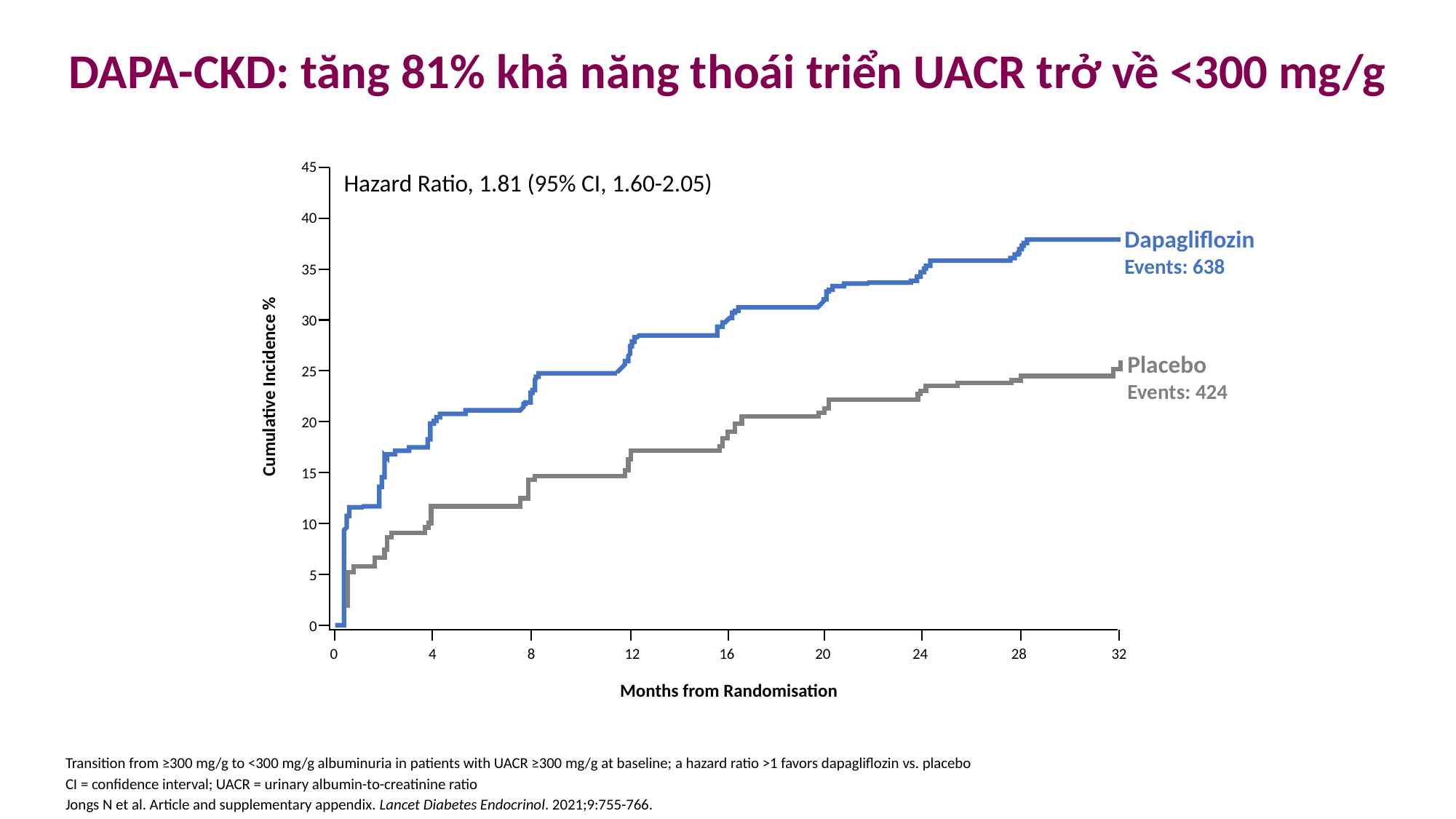

# DAPA-CKD: tăng 81% khả năng thoái triển UACR trở về <300 mg/g
45

40
35
30
25
Cumulative Incidence %
20
15
10
5
0
0
4
8
12
16
20
24
28
32
Months from Randomisation
Hazard Ratio, 1.81 (95% CI, 1.60-2.05)
Dapagliflozin
Events: 638

Placebo
Events: 424

Transition from ≥300 mg/g to <300 mg/g albuminuria in patients with UACR ≥300 mg/g at baseline; a hazard ratio >1 favors dapagliflozin vs. placebo
CI = confidence interval; UACR = urinary albumin-to-creatinine ratio
Jongs N et al. Article and supplementary appendix. Lancet Diabetes Endocrinol. 2021;9:755-766.